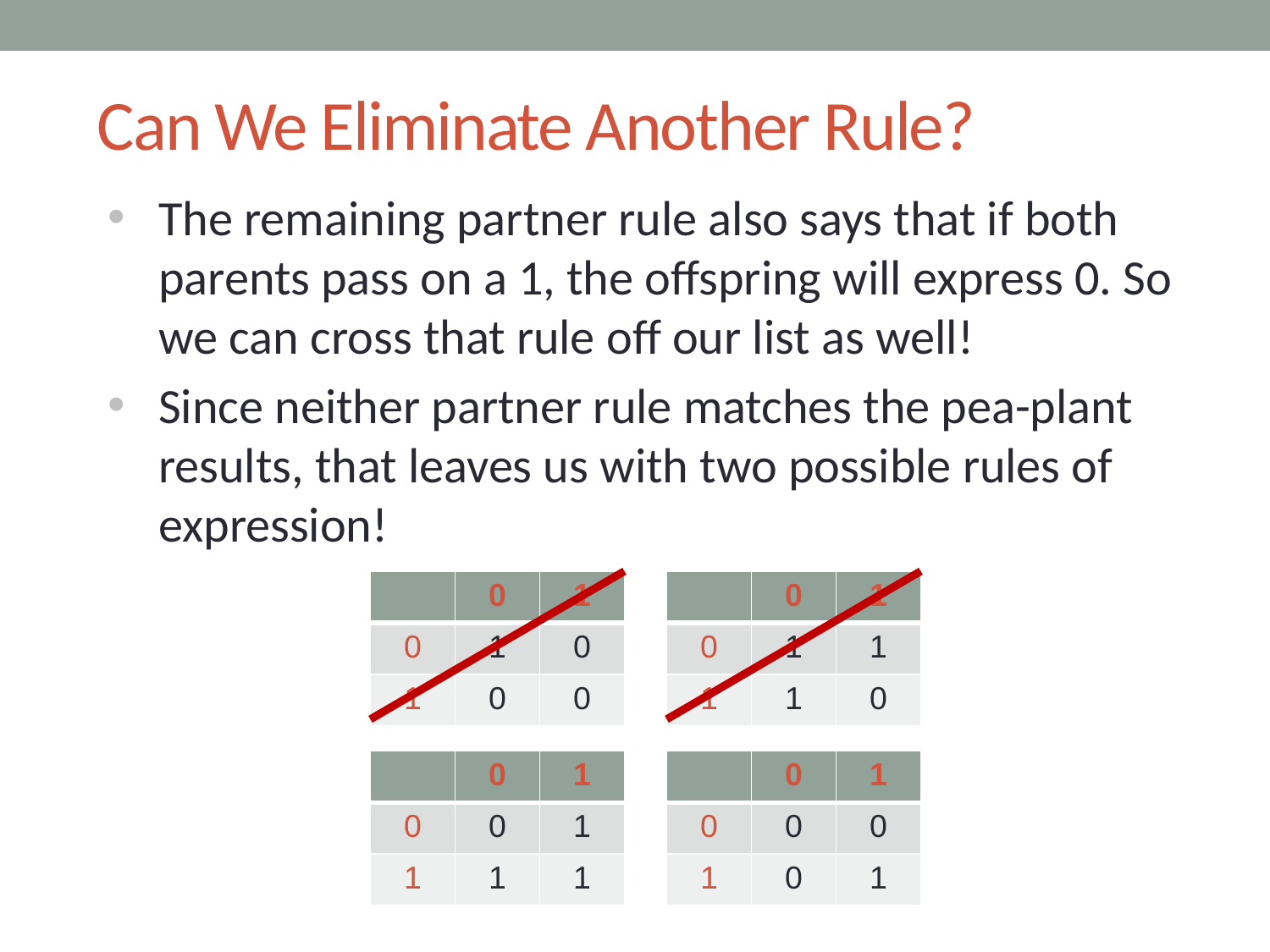

# Can We Eliminate Another Rule?
The remaining partner rule also says that if both parents pass on a 1, the offspring will express 0. So we can cross that rule off our list as well!
Since neither partner rule matches the pea-plant results, that leaves us with two possible rules of expression!
|  | 0 | 1 |
| --- | --- | --- |
| 0 | 1 | 0 |
| 1 | 0 | 0 |
|  | 0 | 1 |
| --- | --- | --- |
| 0 | 1 | 1 |
| 1 | 1 | 0 |
|  | 0 | 1 |
| --- | --- | --- |
| 0 | 0 | 1 |
| 1 | 1 | 1 |
|  | 0 | 1 |
| --- | --- | --- |
| 0 | 0 | 0 |
| 1 | 0 | 1 |